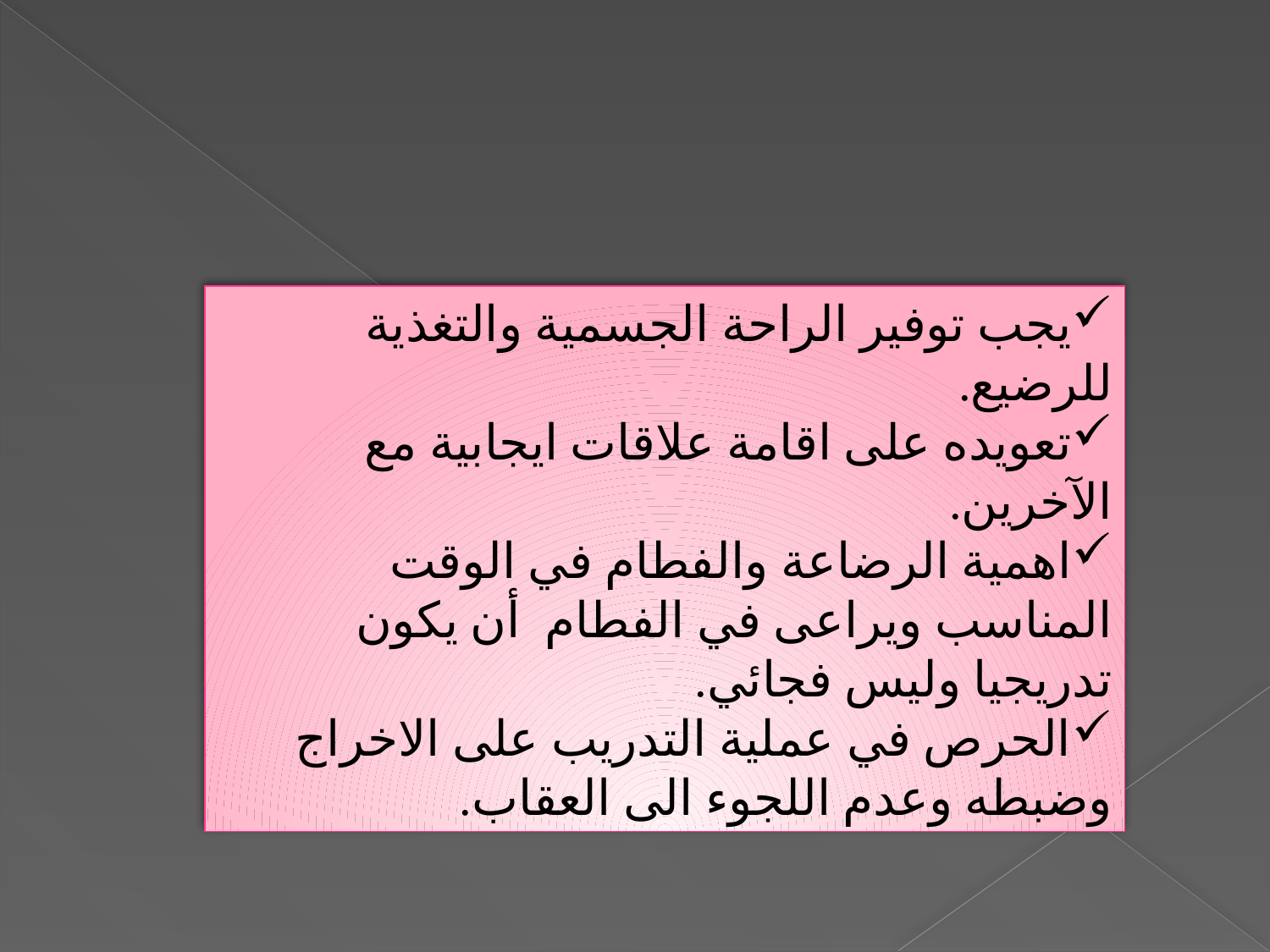

يجب توفير الراحة الجسمية والتغذية للرضيع.
تعويده على اقامة علاقات ايجابية مع الآخرين.
اهمية الرضاعة والفطام في الوقت المناسب ويراعى في الفطام  أن يكون تدريجيا وليس فجائي.
الحرص في عملية التدريب على الاخراج وضبطه وعدم اللجوء الى العقاب.